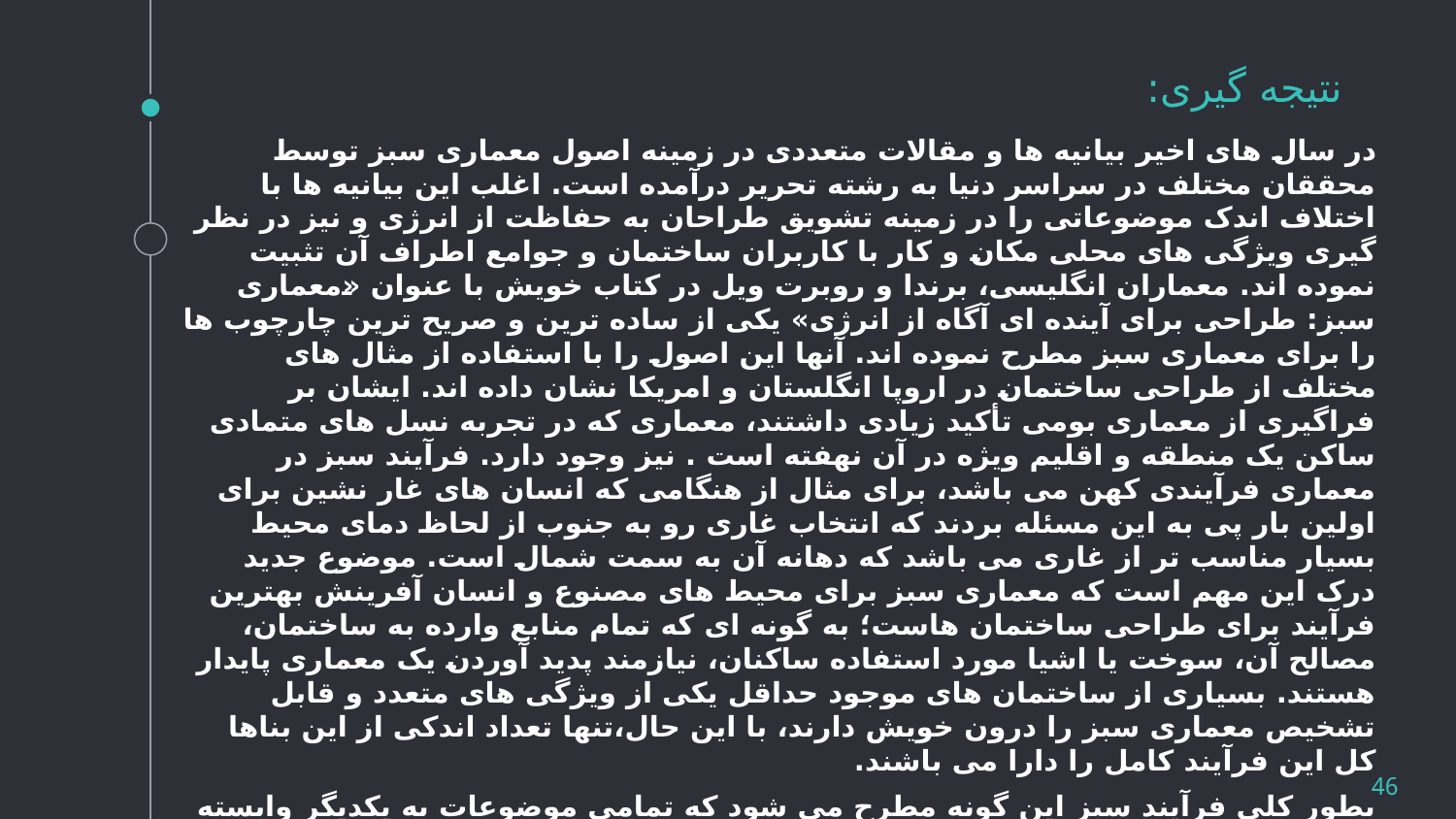

# نتیجه گیری:
در سال های اخیر بیانیه ها و مقالات متعددی در زمینه اصول معماری سبز توسط محققان مختلف در سراسر دنیا به رشته تحریر درآمده است. اغلب این بیانیه ها با اختلاف اندک موضوعاتی را در زمینه تشویق طراحان به حفاظت از انرژی و نیز در نظر گیری ویژگی های محلی مکان و کار با کاربران ساختمان و جوامع اطراف آن تثبیت نموده اند. معماران انگلیسی، برندا و روبرت ویل در کتاب خویش با عنوان «معماری سبز: طراحی برای آینده ای آگاه از انرژی» یکی از ساده ترین و صریح ترین چارچوب ها را برای معماری سبز مطرح نموده اند. آنها این اصول را با استفاده از مثال های مختلف از طراحی ساختمان در اروپا انگلستان و امریکا نشان داده اند. ایشان بر فراگیری از معماری بومی تأکید زیادی داشتند، معماری که در تجربه نسل های متمادی ساکن یک منطقه و اقلیم ویژه در آن نهفته است . نیز وجود دارد. فرآیند سبز در معماری فرآیندی کهن می باشد، برای مثال از هنگامی که انسان های غار نشین برای اولین بار پی به این مسئله بردند که انتخاب غاری رو به جنوب از لحاظ دمای محیط بسیار مناسب تر از غاری می باشد که دهانه آن به سمت شمال است. موضوع جدید درک این مهم است که معماری سبز برای محیط های مصنوع و انسان آفرینش بهترین فرآیند برای طراحی ساختمان هاست؛ به گونه ای که تمام منابع وارده به ساختمان، مصالح آن، سوخت یا اشیا مورد استفاده ساکنان، نیازمند پدید آوردن یک معماری پایدار هستند. بسیاری از ساختمان های موجود حداقل یکی از ویژگی های متعدد و قابل تشخیص معماری سبز را درون خویش دارند، با این حال،تنها تعداد اندکی از این بناها کل این فرآیند کامل را دارا می باشند.
بطور کلی فرآیند سبز این گونه مطرح می شود که تمامی موضوعات به یکدیگر وابسته بوده و در هر تصمیم گیری باید تمامی جنبه های آن مورد بررسی قرار گیرد و بدین ترتیب،ایده بررسی اصول بصورت مجزا با آن در تضاد قرار می گیرد . در مجموع اصول گوناگونی در ایجاد هر نوع سازه مطرح است که نقاط مشترک فراوانی را برای بحث دارامی باشند، با این حال موضوعات ارائه شده مجموعه ای از اصول مختلفی هستند که در نظر گرفتن آنها سبب ایجاد توازن و پدید آمدن معماری سبز خواهد شد .

46